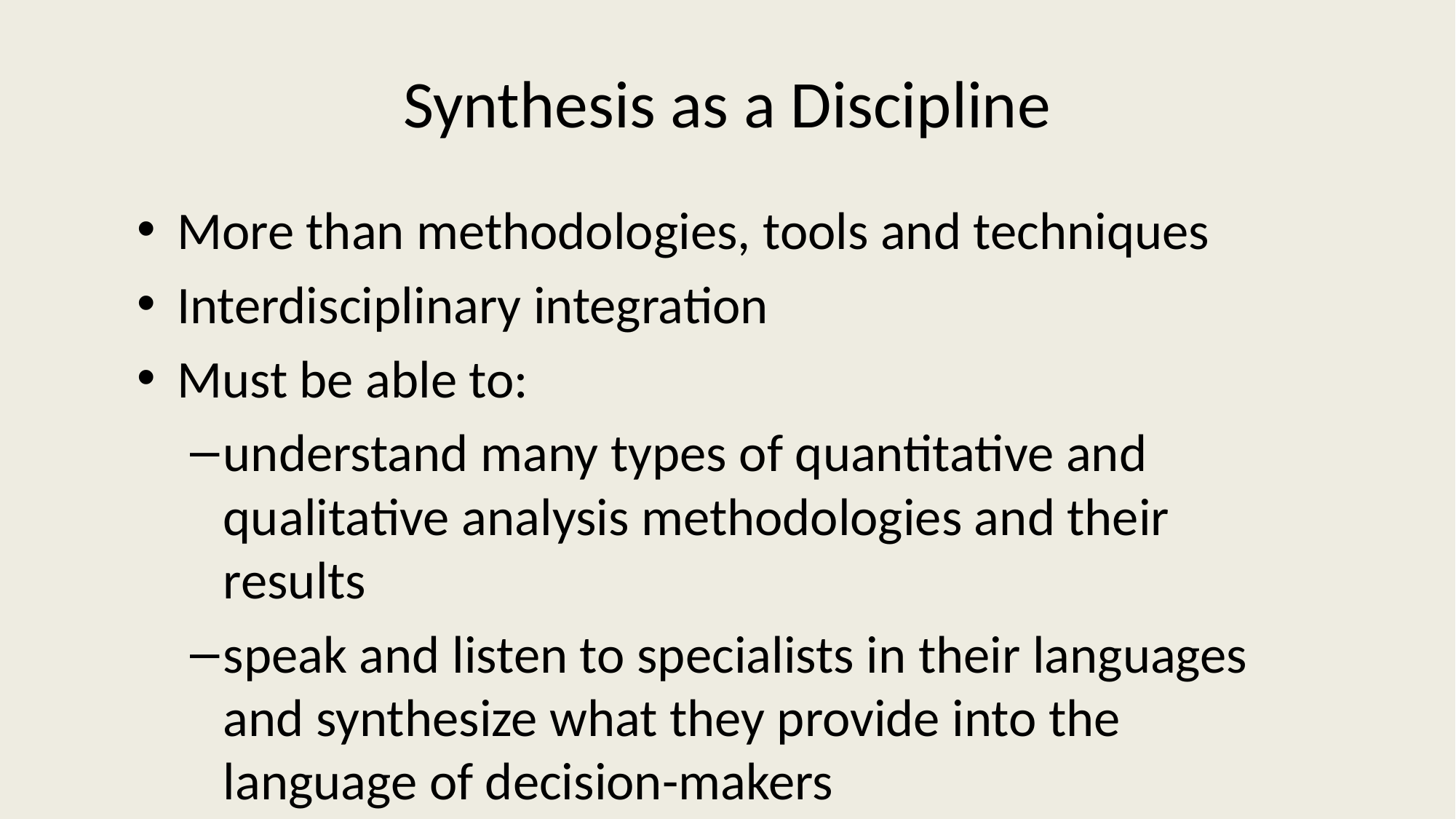

# Synthesis as a Discipline
More than methodologies, tools and techniques
Interdisciplinary integration
Must be able to:
understand many types of quantitative and qualitative analysis methodologies and their results
speak and listen to specialists in their languages and synthesize what they provide into the language of decision-makers